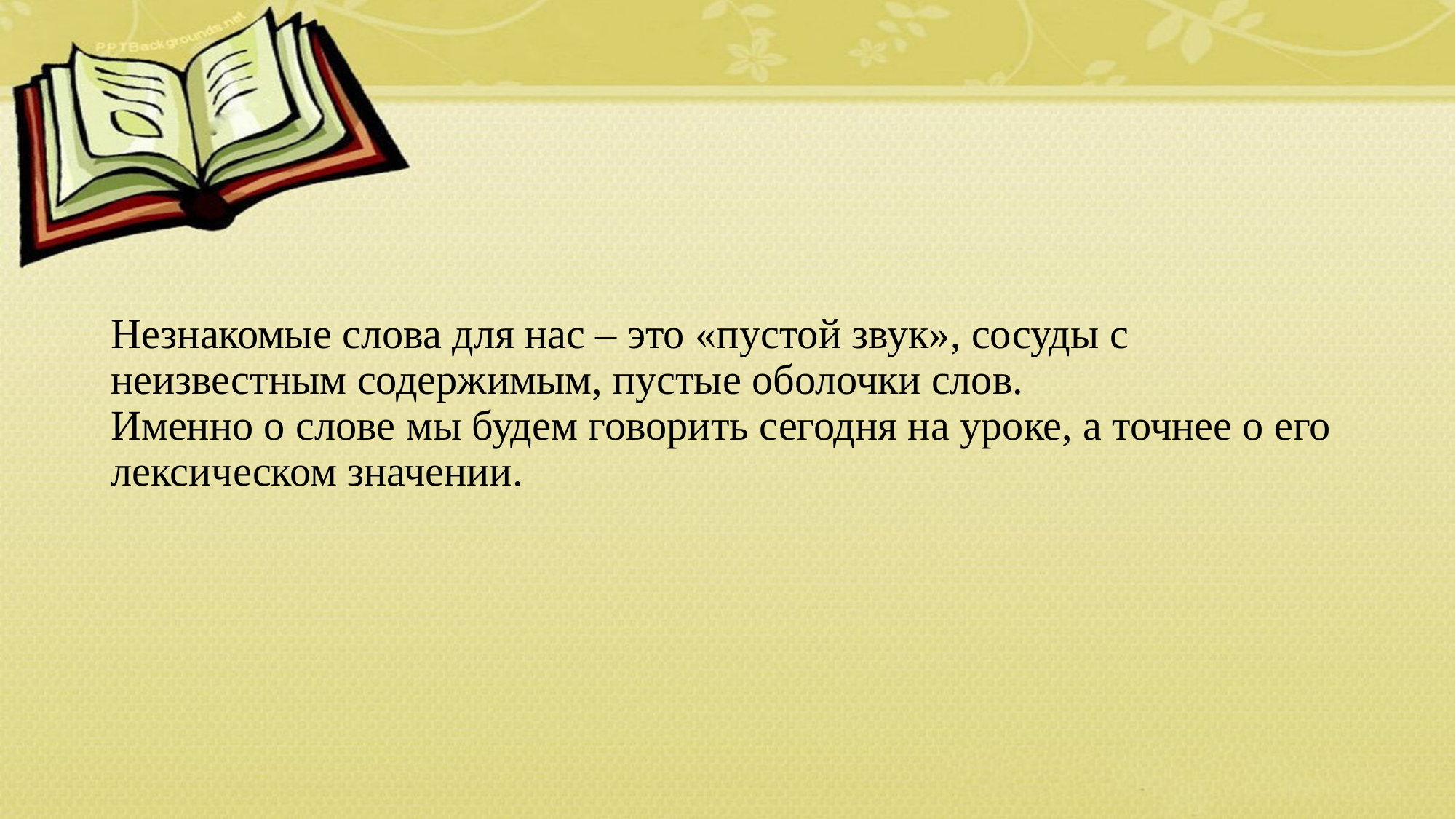

# Незнакомые слова для нас – это «пустой звук», сосуды с неизвестным содержимым, пустые оболочки слов. Именно о слове мы будем говорить сегодня на уроке, а точнее о его лексическом значении.